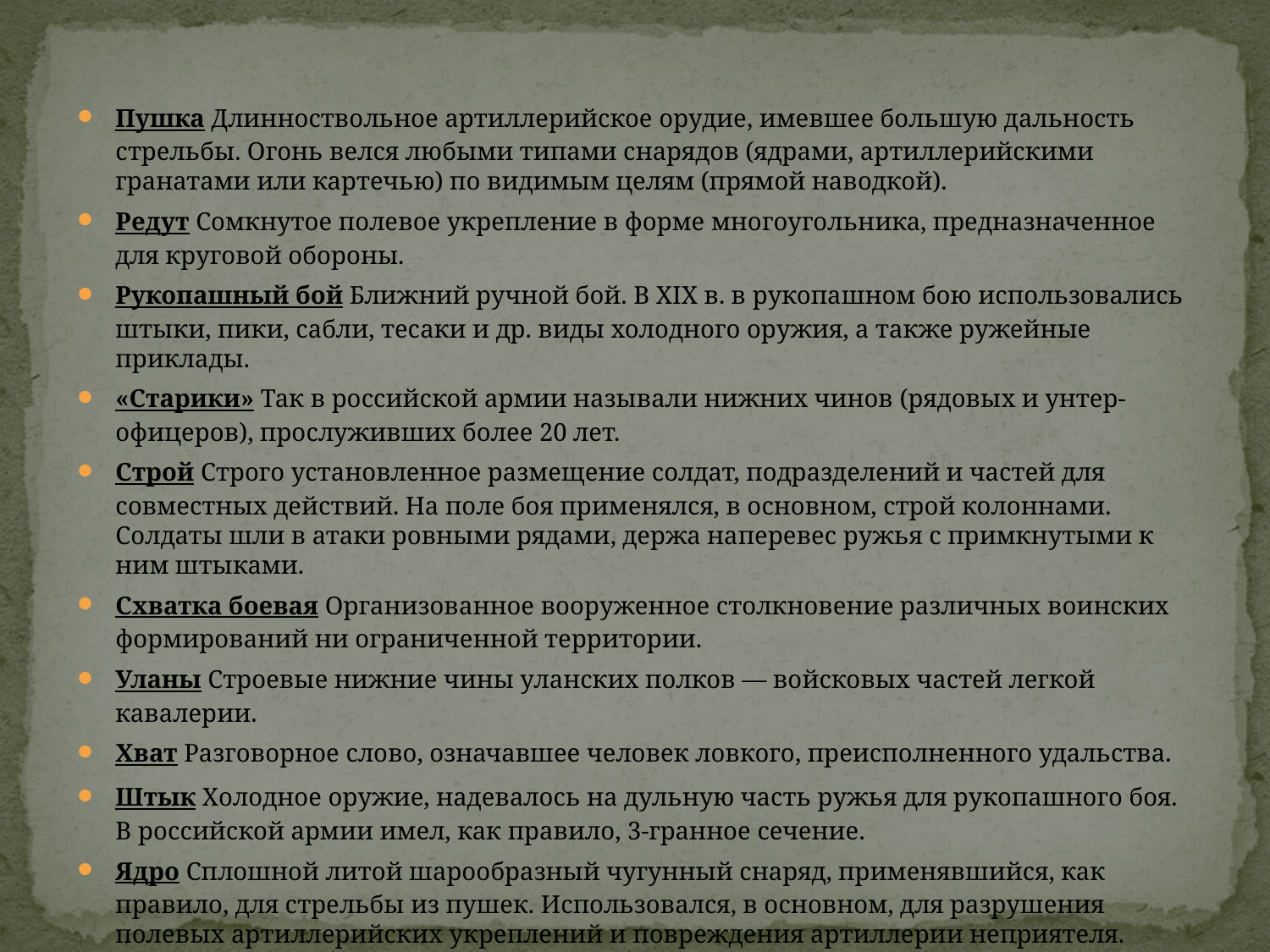

Пушка Длинноствольное артиллерийское орудие, имевшее большую дальность стрельбы. Огонь велся любыми типами снарядов (ядрами, артиллерийскими гранатами или картечью) по видимым целям (прямой наводкой).
Редут Сомкнутое полевое укрепление в форме многоугольника, предназначенное для круговой обороны.
Рукопашный бой Ближний ручной бой. В XIX в. в рукопашном бою использовались штыки, пики, сабли, тесаки и др. виды холодного оружия, а также ружейные приклады.
«Старики» Так в российской армии называли нижних чинов (рядовых и унтер-офицеров), прослуживших более 20 лет.
Строй Строго установленное размещение солдат, подразделений и частей для совместных действий. На поле боя применялся, в основном, строй колоннами. Солдаты шли в атаки ровными рядами, держа наперевес ружья с примкнутыми к ним штыками.
Схватка боевая Организованное вооруженное столкновение различных воинских формирований ни ограниченной территории.
Уланы Строевые нижние чины уланских полков — войсковых частей легкой кавалерии.
Хват Разговорное слово, означавшее человек ловкого, преисполненного удальства.
Штык Холодное оружие, надевалось на дульную часть ружья для рукопашного боя. В российской армии имел, как правило, 3-гранное сечение.
Ядро Сплошной литой шарообразный чугунный снаряд, применявшийся, как правило, для стрельбы из пушек. Использовался, в основном, для разрушения полевых артиллерийских укреплений и повреждения артиллерии неприятеля.